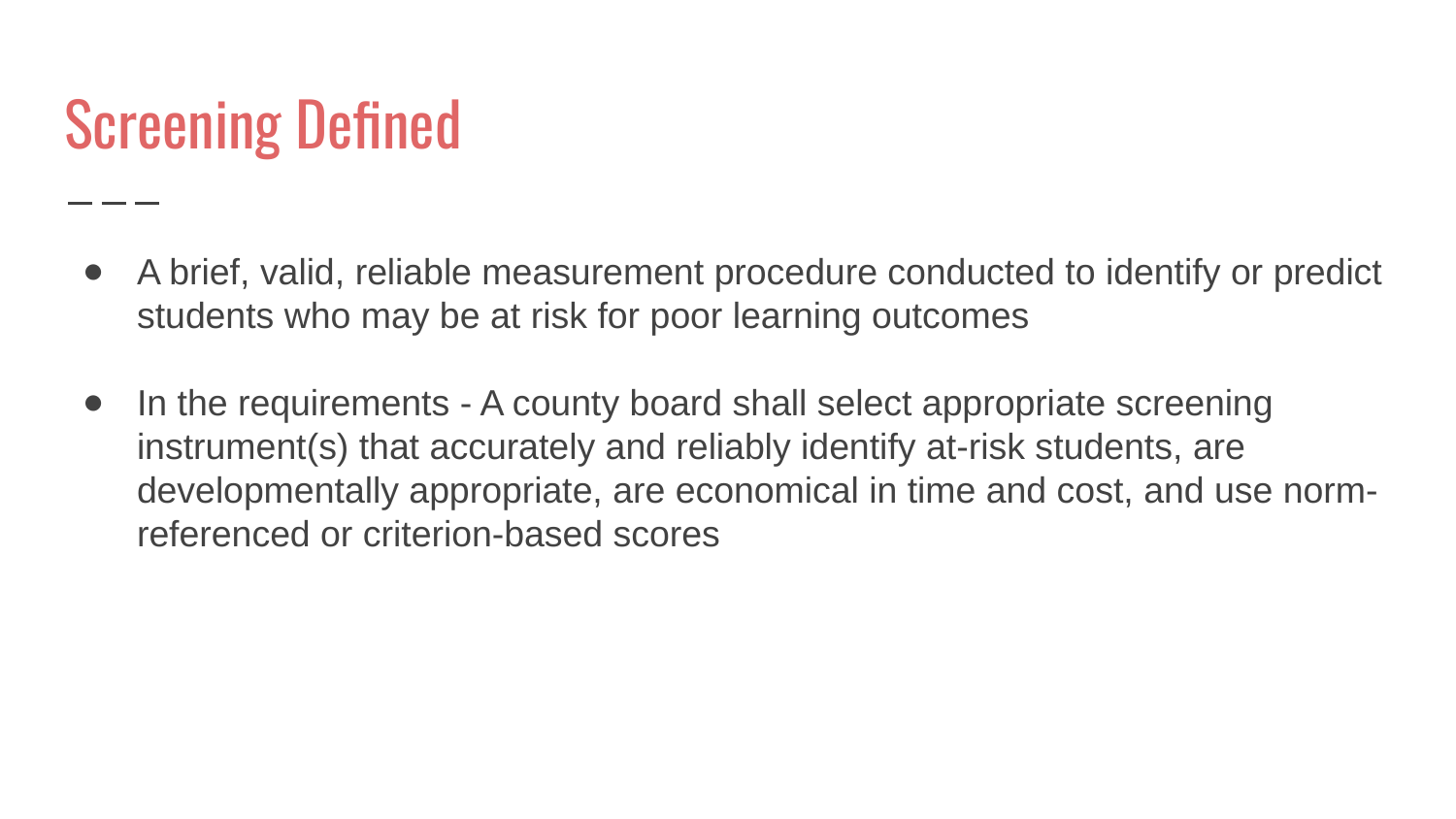

# Screening Defined
A brief, valid, reliable measurement procedure conducted to identify or predict students who may be at risk for poor learning outcomes

In the requirements - A county board shall select appropriate screening instrument(s) that accurately and reliably identify at-risk students, are developmentally appropriate, are economical in time and cost, and use norm-referenced or criterion-based scores